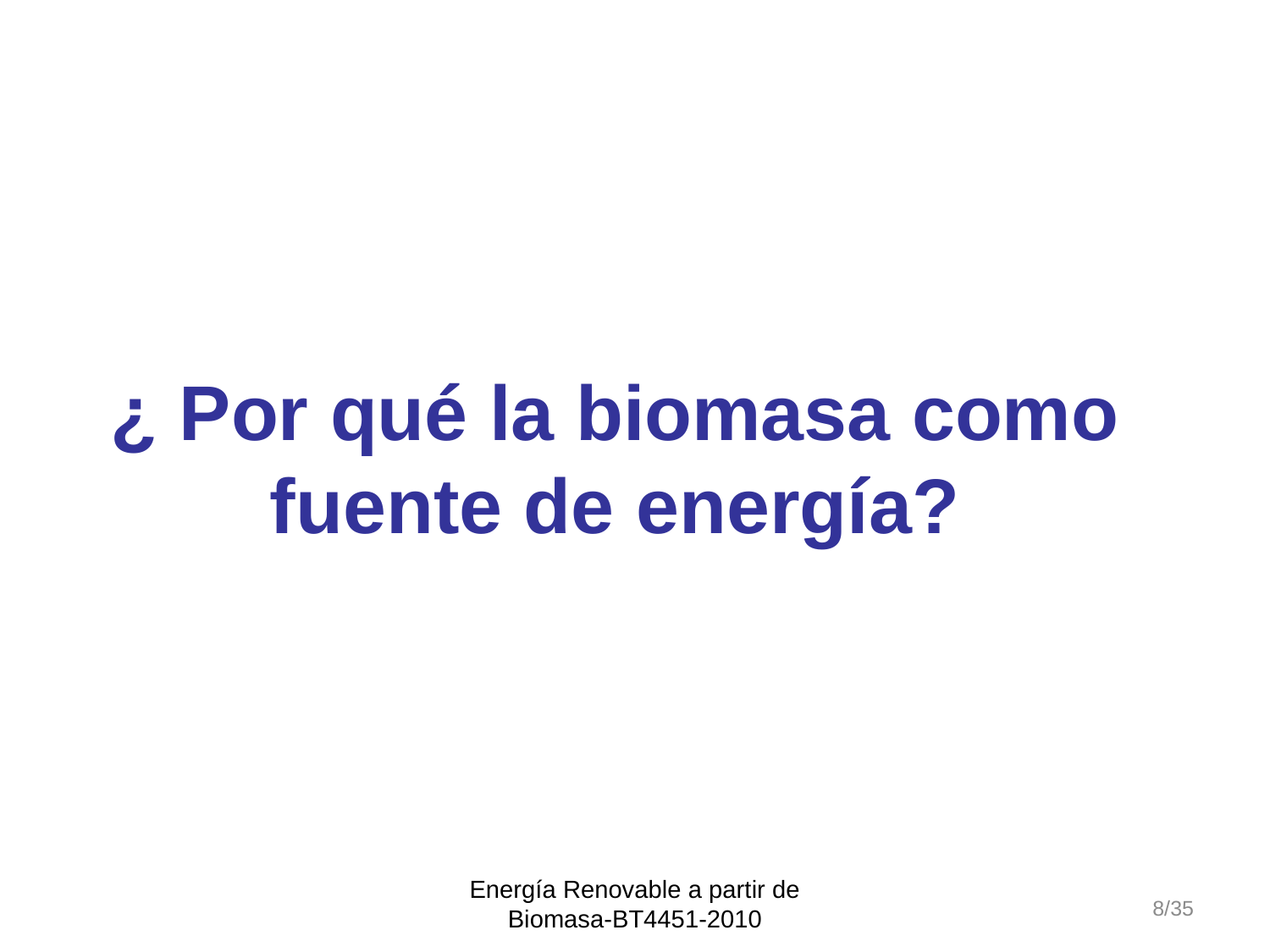

¿ Por qué la biomasa como fuente de energía?
Energía Renovable a partir de Biomasa-BT4451-2010
8/35